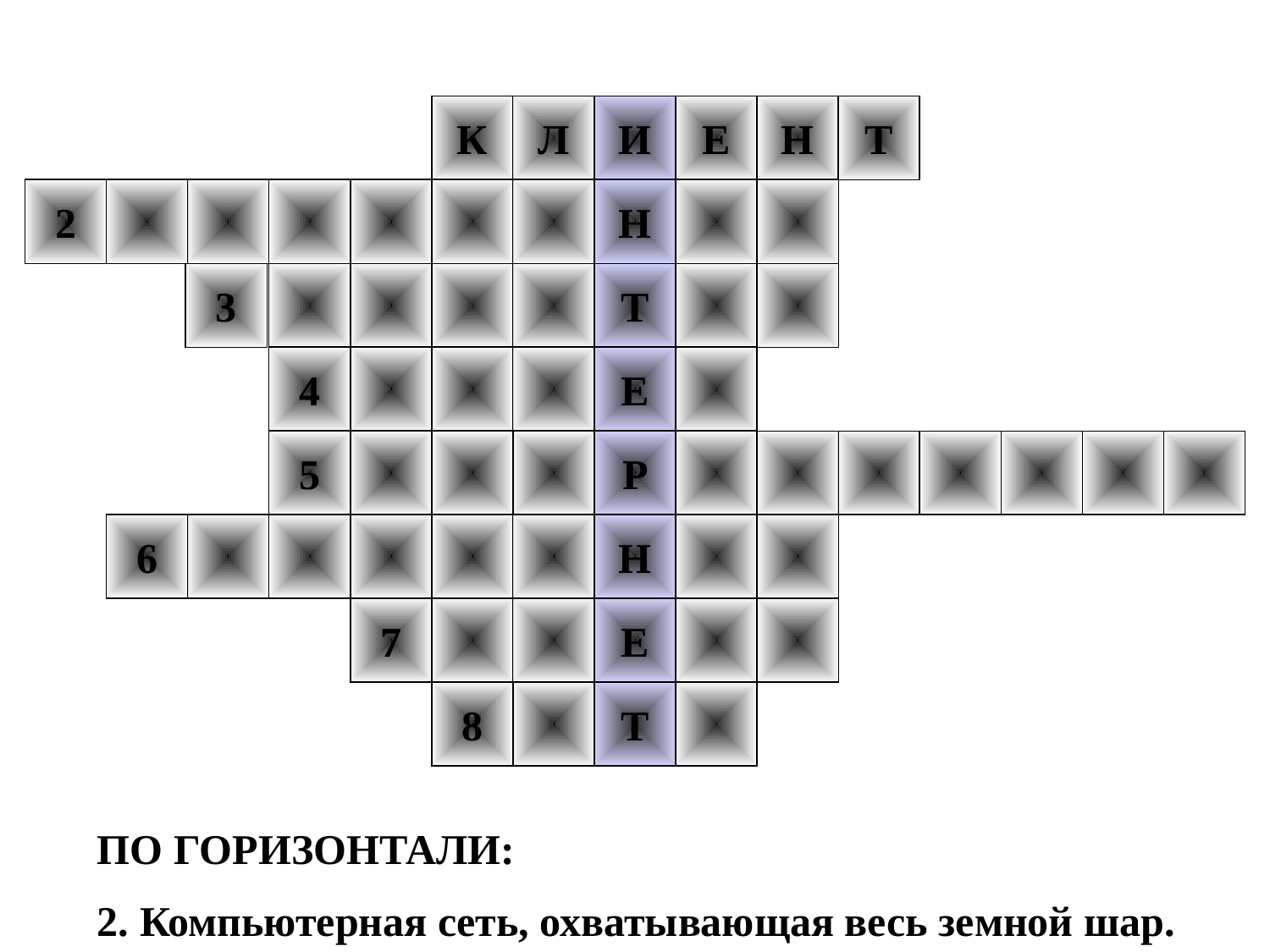

К
Л
И
Е
Н
Т
2

Н

3

Т

4

Е

5

Р

6

Н

7

Е

8

Т

ПО ГОРИЗОНТАЛИ:
2. Компьютерная сеть, охватывающая весь земной шар.